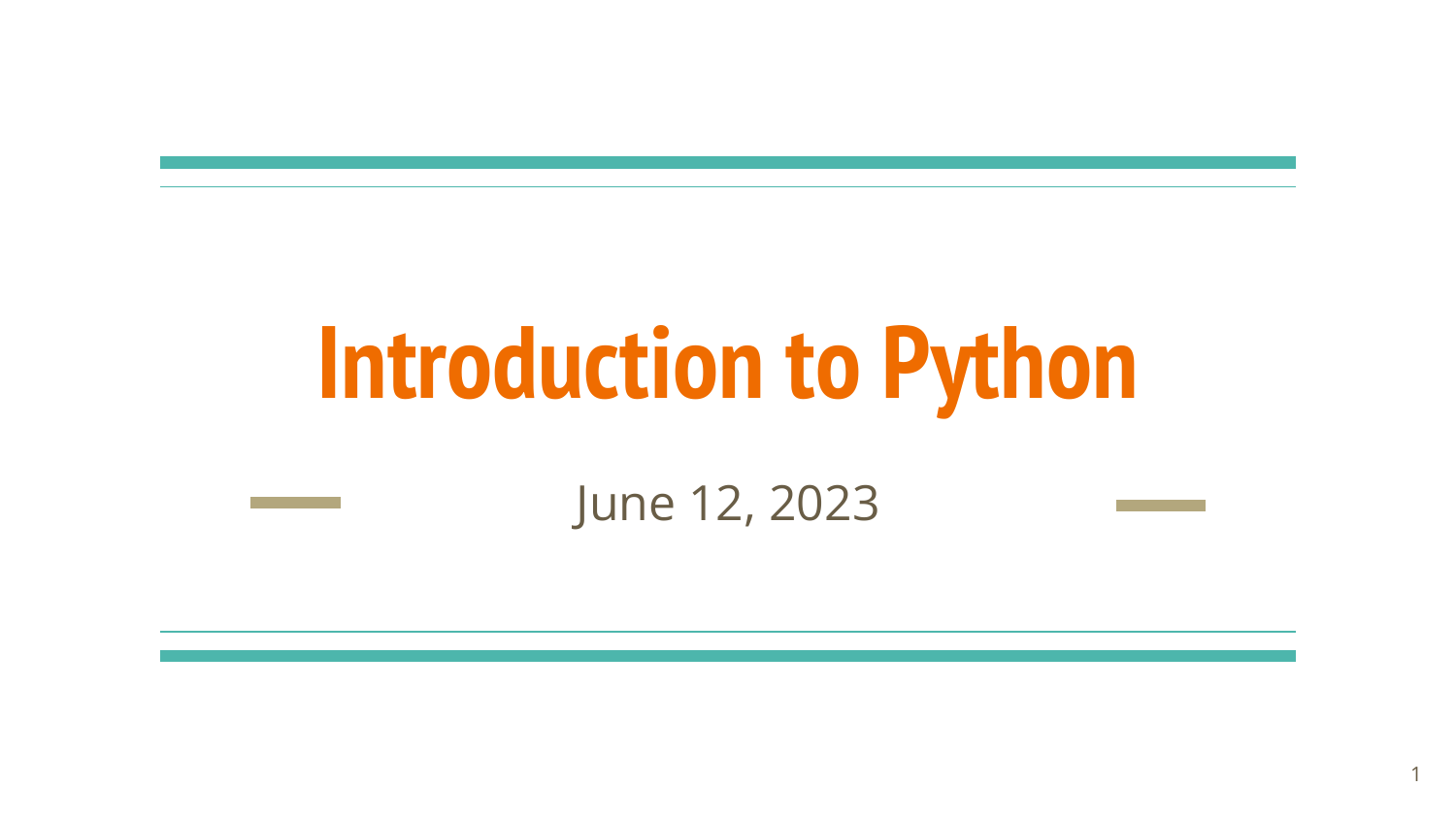

# Introduction to Python
June 12, 2023
1